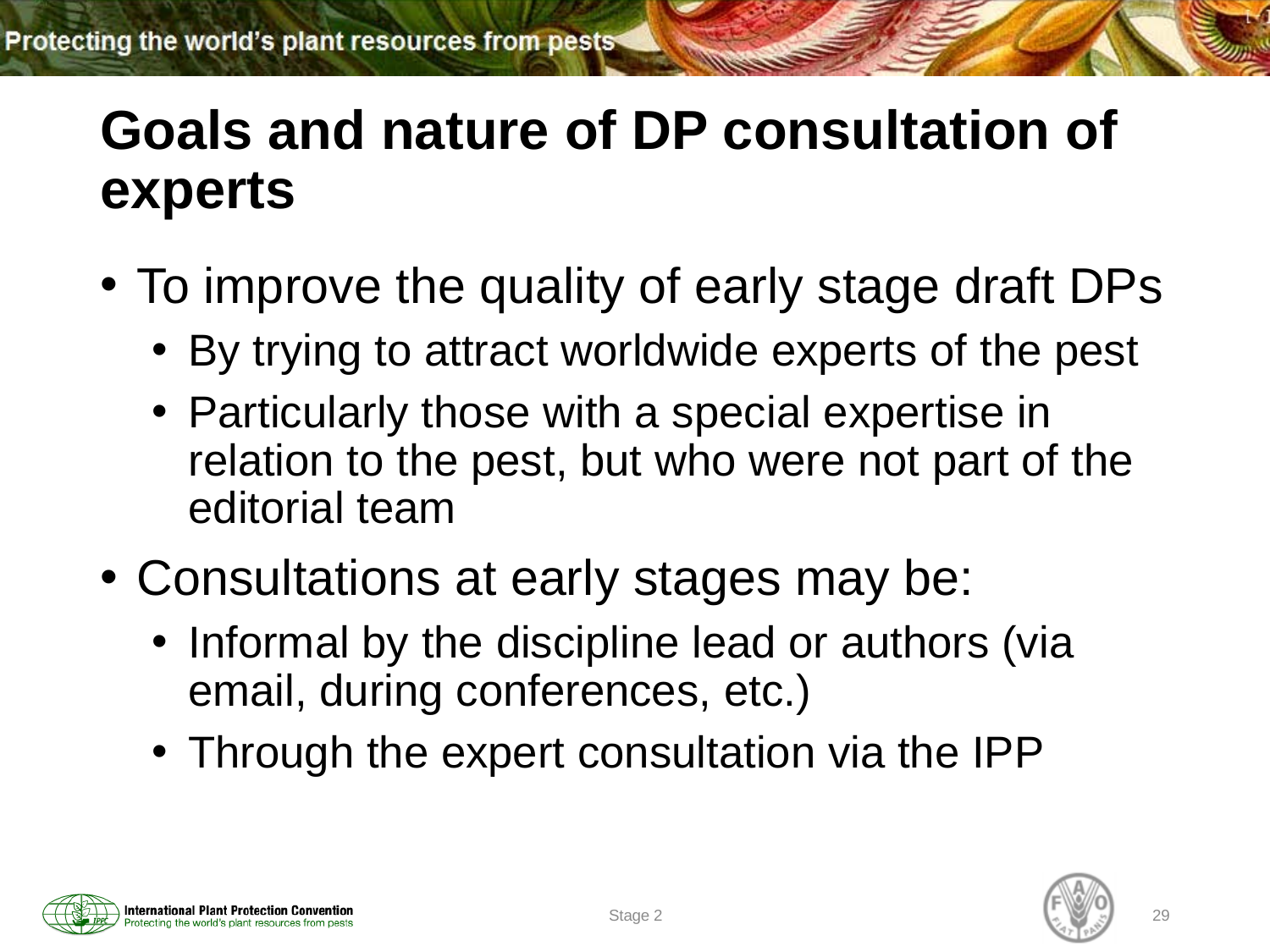

# Goals and nature of DP consultation of experts
To improve the quality of early stage draft DPs
By trying to attract worldwide experts of the pest
Particularly those with a special expertise in relation to the pest, but who were not part of the editorial team
Consultations at early stages may be:
Informal by the discipline lead or authors (via email, during conferences, etc.)
Through the expert consultation via the IPP
Stage 2
29